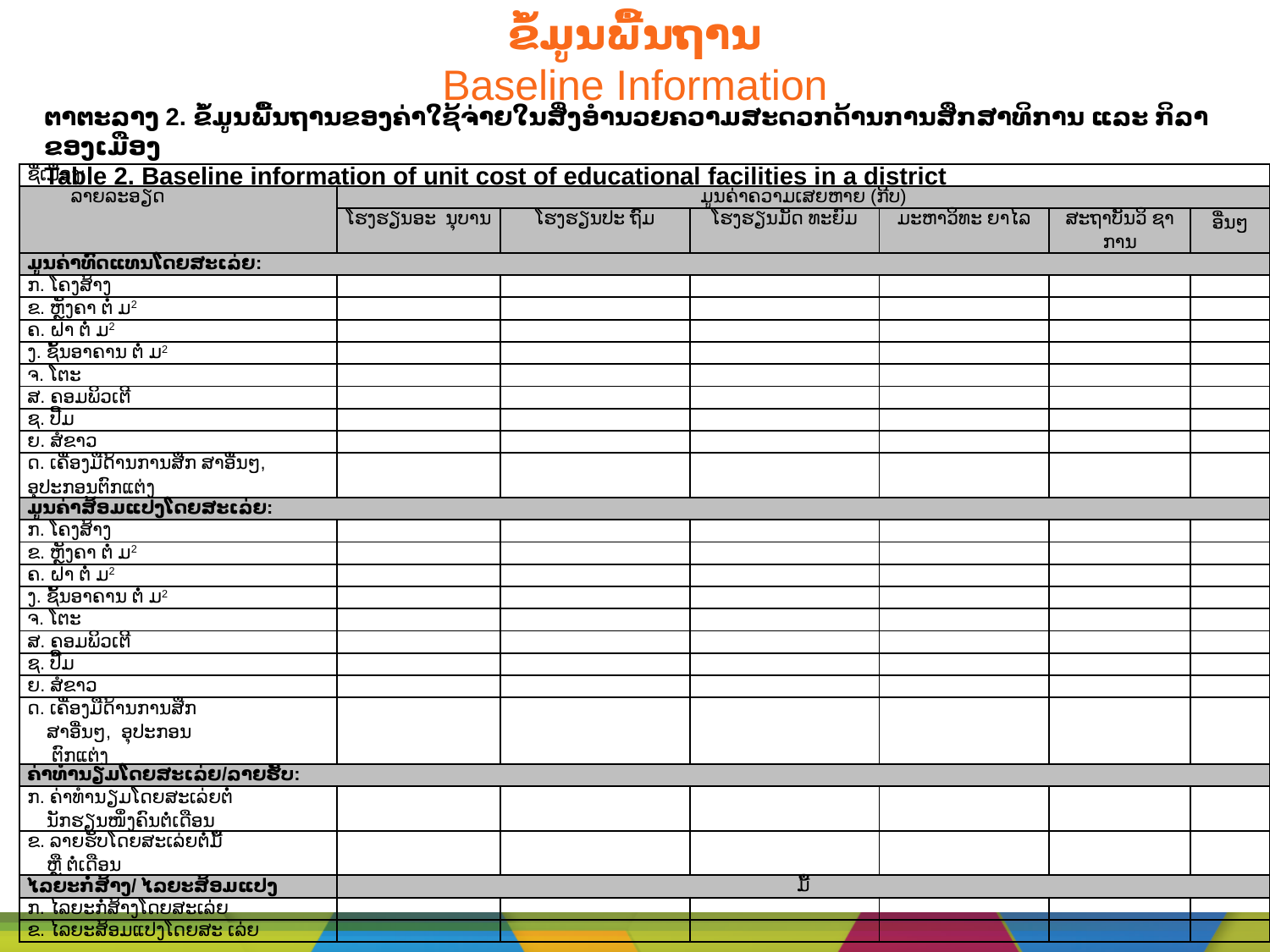

# ຂໍ້ມູນພື້ນຖານ Baseline Information
ຕາຕະລາງ 2. ຂໍ້ມູນພື້ນຖານຂອງຄ່າໃຊ້ຈ່າຍໃນສິ່ງອຳນວຍຄວາມສະດວກດ້ານການສຶກສາທິການ ແລະ ກິລາຂອງເມືອງ
Table 2. Baseline information of unit cost of educational facilities in a district
| ຊື່ເມືອງ: |  |  |  |  |  |  |
| --- | --- | --- | --- | --- | --- | --- |
| ລາຍລະອຽດ | ມູນຄ່າຄວາມເສຍຫາຍ (ກີບ) |  |  |  |  |  |
|  | ໂຮງຮຽນອະ ນຸບານ | ໂຮງຮຽນປະ ຖົມ | ໂຮງຮຽນມັດ ທະຍົມ | ມະຫາວິທະ ຍາໄລ | ສະຖາບັນວິ ຊາການ | ອື່ນໆ |
| ມູນຄ່າທົດແທນໂດຍສະເລ່ຍ: |  |  |  |  |  |  |
| ກ. ໂຄງສ້າງ |  |  |  |  |  |  |
| ຂ. ຫຼັງຄາ ຕໍ່ ມ2 |  |  |  |  |  |  |
| ຄ. ຝາ ຕໍ່ ມ2 |  |  |  |  |  |  |
| ງ. ຊັ້ນອາຄານ ຕໍ່ ມ2 |  |  |  |  |  |  |
| ຈ. ໂຕະ |  |  |  |  |  |  |
| ສ. ຄອມພິວເຕີ |  |  |  |  |  |  |
| ຊ. ປື້ມ |  |  |  |  |  |  |
| ຍ. ສໍຂາວ |  |  |  |  |  |  |
| ດ. ເຄື່ອງມືດ້ານການສືກ ສາອື່ນໆ, ອຸປະກອນຕົກແຕ່ງ |  |  |  |  |  |  |
| ມູນຄ່າສ້ອມແປງໂດຍສະເລ່ຍ: |  |  |  |  |  |  |
| ກ. ໂຄງສ້າງ |  |  |  |  |  |  |
| ຂ. ຫຼັງຄາ ຕໍ່ ມ2 |  |  |  |  |  |  |
| ຄ. ຝາ ຕໍ່ ມ2 |  |  |  |  |  |  |
| ງ. ຊັ້ນອາຄານ ຕໍ່ ມ2 |  |  |  |  |  |  |
| ຈ. ໂຕະ |  |  |  |  |  |  |
| ສ. ຄອມພິວເຕີ |  |  |  |  |  |  |
| ຊ. ປື້ມ |  |  |  |  |  |  |
| ຍ. ສໍຂາວ |  |  |  |  |  |  |
| ດ. ເຄື່ອງມືດ້ານການສືກ ສາອື່ນໆ, ອຸປະກອນ ຕົກແຕ່ງ |  |  |  |  |  |  |
| ຄ່າທຳນຽມໂດຍສະເລ່ຍ/ລາຍຮັບ: |  |  |  |  |  |  |
| ກ. ຄ່າທຳນຽມໂດຍສະເລ່ຍຕໍ່ ນັກຮຽນໜຶ່ງຄົນຕໍ່ເດືອນ |  |  |  |  |  |  |
| ຂ. ລາຍຮັບໂດຍສະເລ່ຍຕໍ່ມື້ ຫຼື ຕໍ່ເດືອນ |  |  |  |  |  |  |
| ໄລຍະກໍ່ສ້າງ/ ໄລຍະສ້ອມແປງ | ມື້ |  |  |  |  |  |
| ກ. ໄລຍະກໍ່ສ້າງໂດຍສະເລ່ຍ |  |  |  |  |  |  |
| ຂ. ໄລຍະສ້ອມແປງໂດຍສະ ເລ່ຍ |  |  |  |  |  |  |